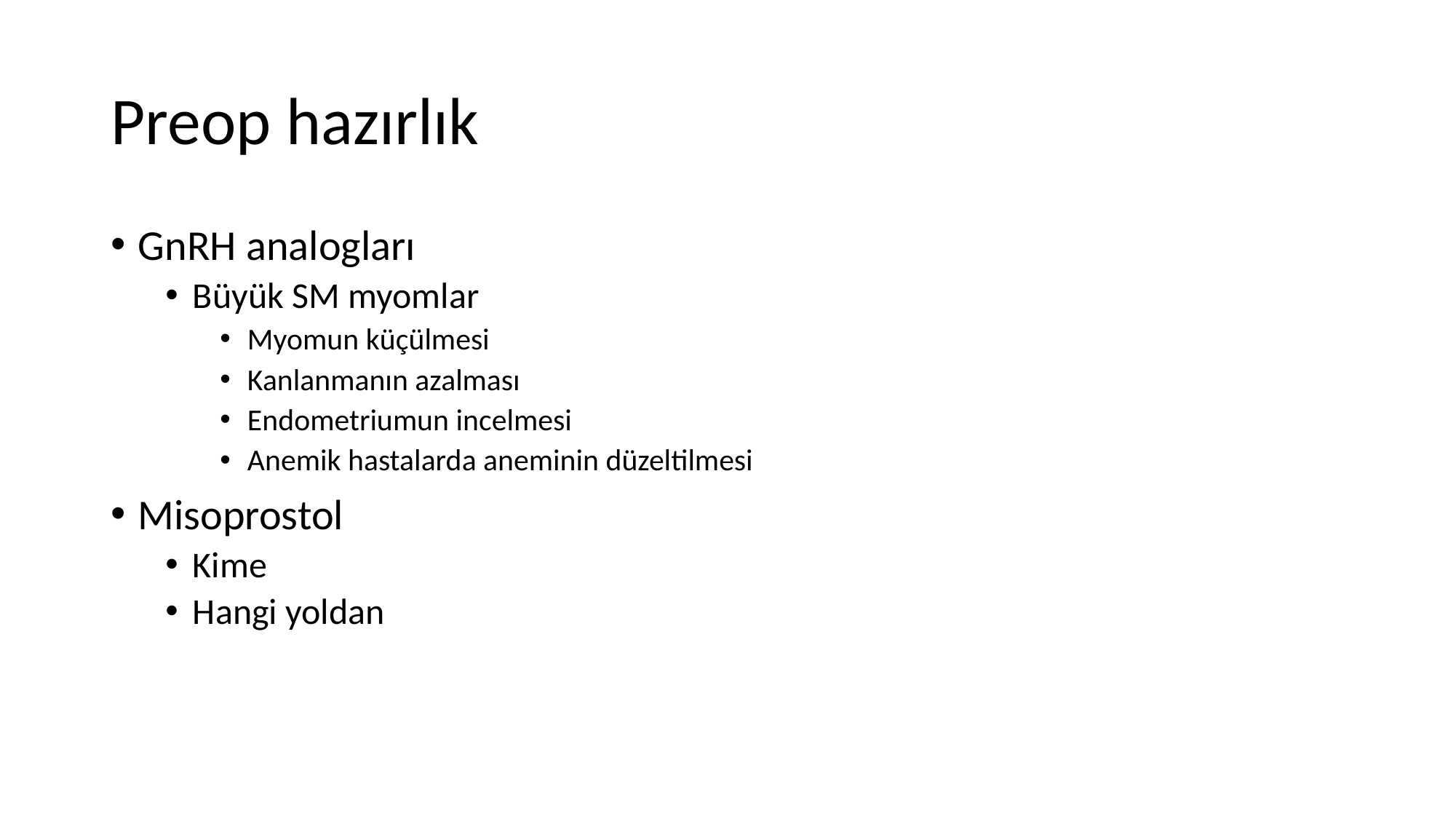

# Preop hazırlık
GnRH analogları
Büyük SM myomlar
Myomun küçülmesi
Kanlanmanın azalması
Endometriumun incelmesi
Anemik hastalarda aneminin düzeltilmesi
Misoprostol
Kime
Hangi yoldan